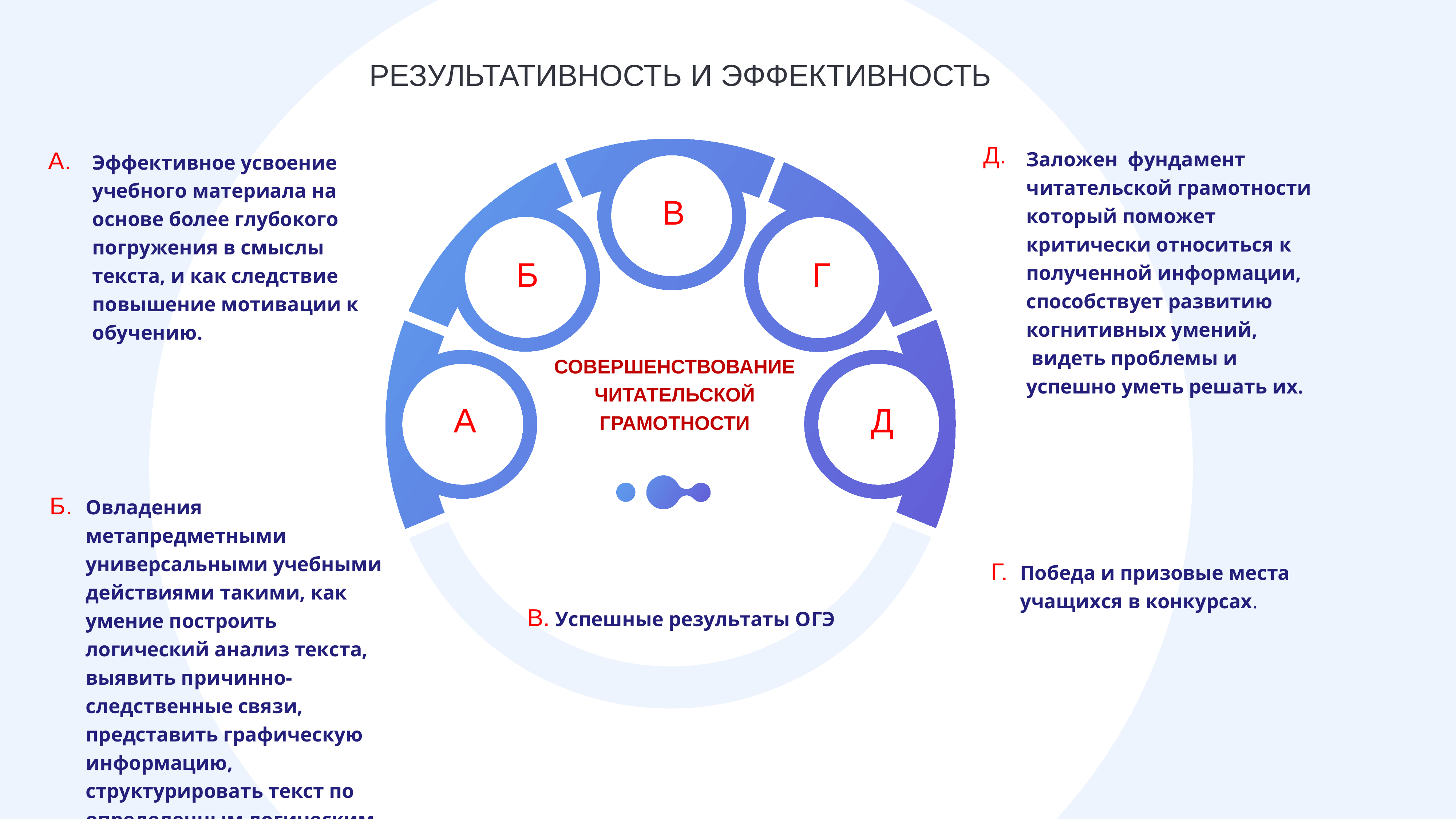

РЕЗУЛЬТАТИВНОСТЬ И ЭФФЕКТИВНОСТЬ
Д.

В
Б
Г
СОВЕРШЕНСТВОВАНИЕ ЧИТАТЕЛЬСКОЙ ГРАМОТНОСТИ
A
Д

Заложен  фундамент читательской грамотности который поможет критически относиться к полученной информации, способствует развитию когнитивных умений,  видеть проблемы и успешно уметь решать их.
А.
Эффективное усвоение учебного материала на основе более глубокого погружения в смыслы текста, и как следствие повышение мотивации к обучению.
Б.
Овладения метапредметными универсальными учебными действиями такими, как умение построить логический анализ текста, выявить причинно-следственные связи, представить графическую информацию, структурировать текст по определенным логическим признакам.
Г.
Победа и призовые места учащихся в конкурсах.
В.
Успешные результаты ОГЭ